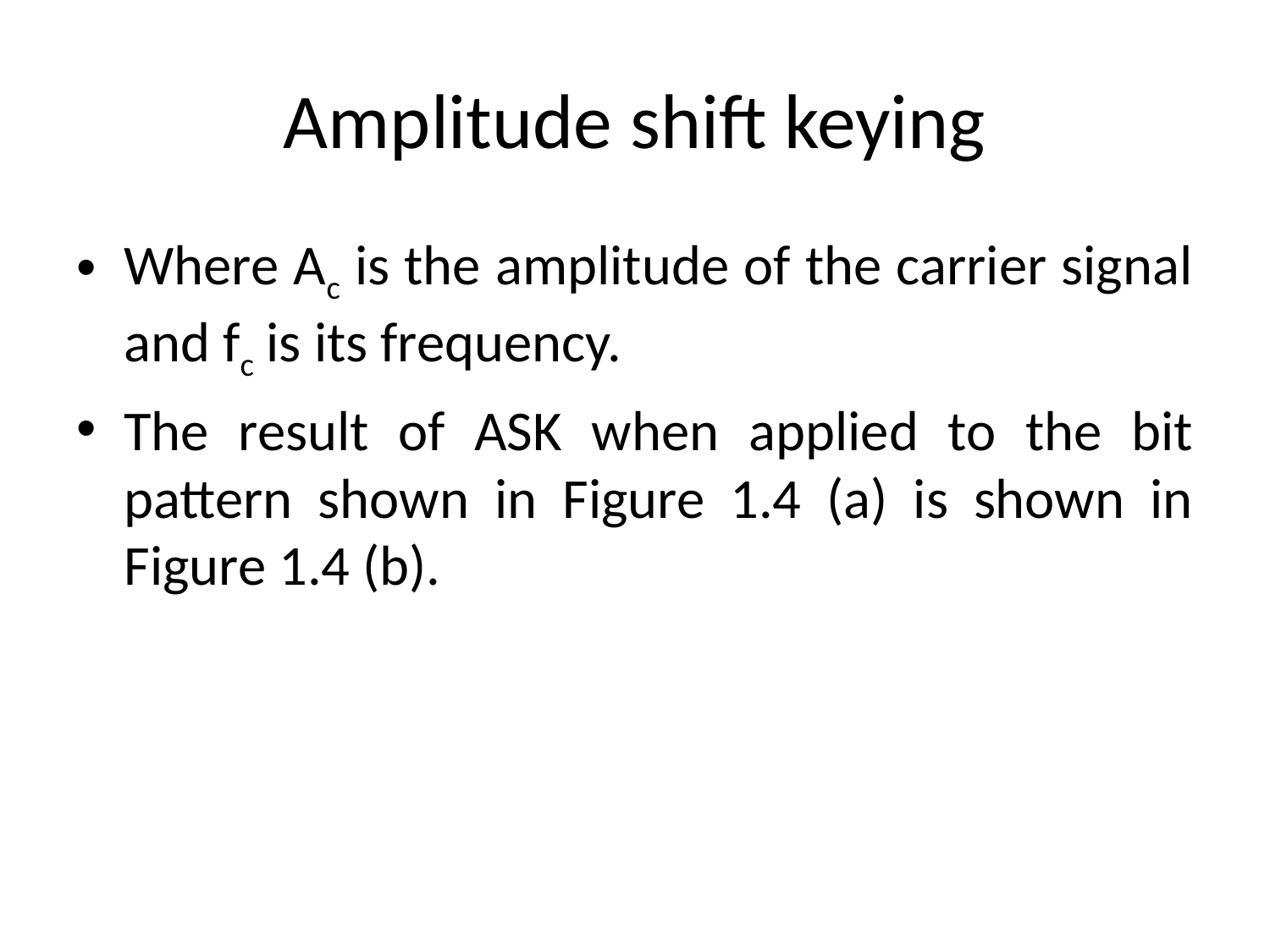

# Amplitude shift keying
Where Ac is the amplitude of the carrier signal and fc is its frequency.
The result of ASK when applied to the bit pattern shown in Figure 1.4 (a) is shown in Figure 1.4 (b).